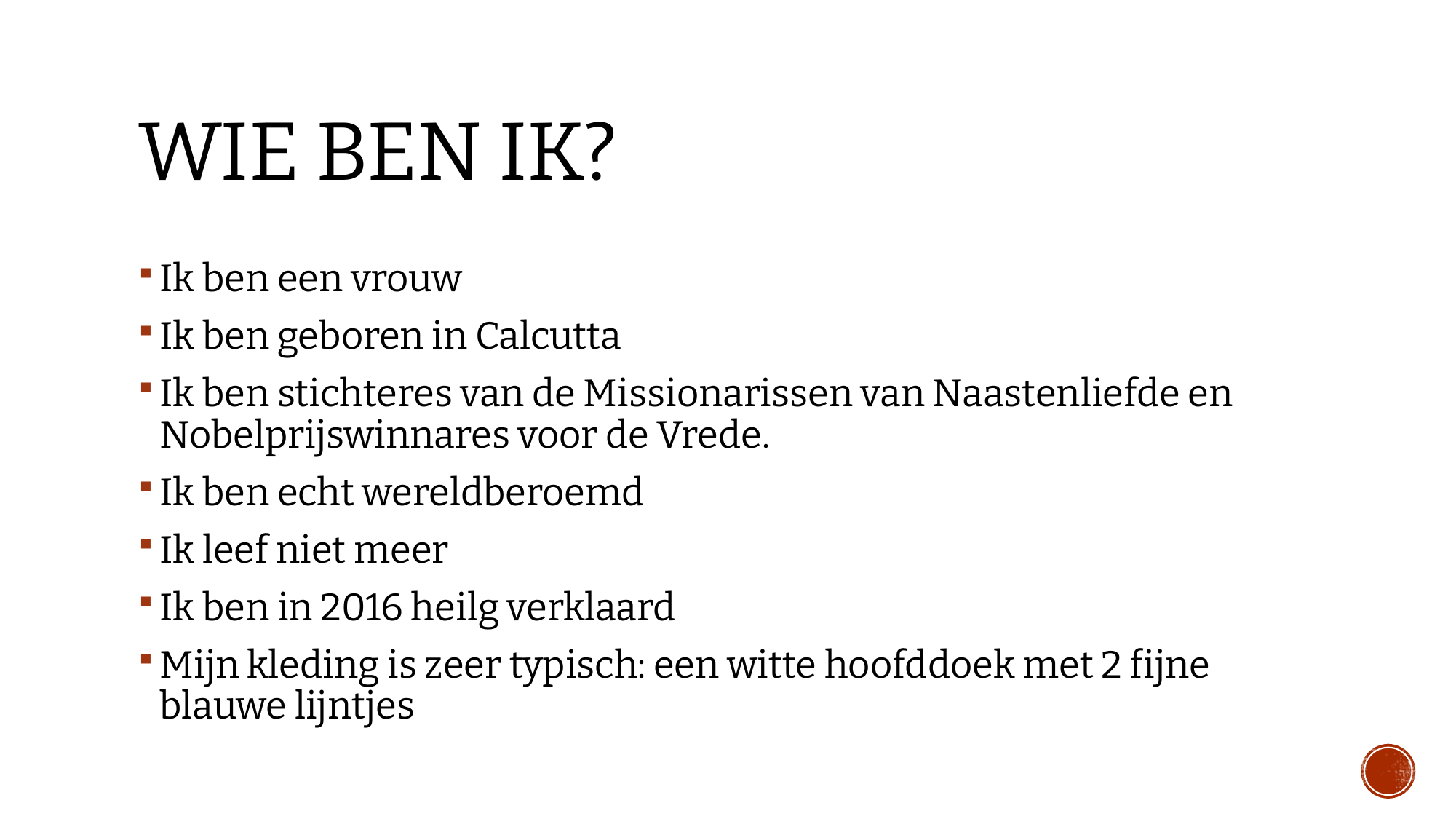

# Wie ben ik?
Ik ben een vrouw
Ik ben geboren in Calcutta
Ik ben stichteres van de Missionarissen van Naastenliefde en Nobelprijswinnares voor de Vrede.
Ik ben echt wereldberoemd
Ik leef niet meer
Ik ben in 2016 heilg verklaard
Mijn kleding is zeer typisch: een witte hoofddoek met 2 fijne blauwe lijntjes